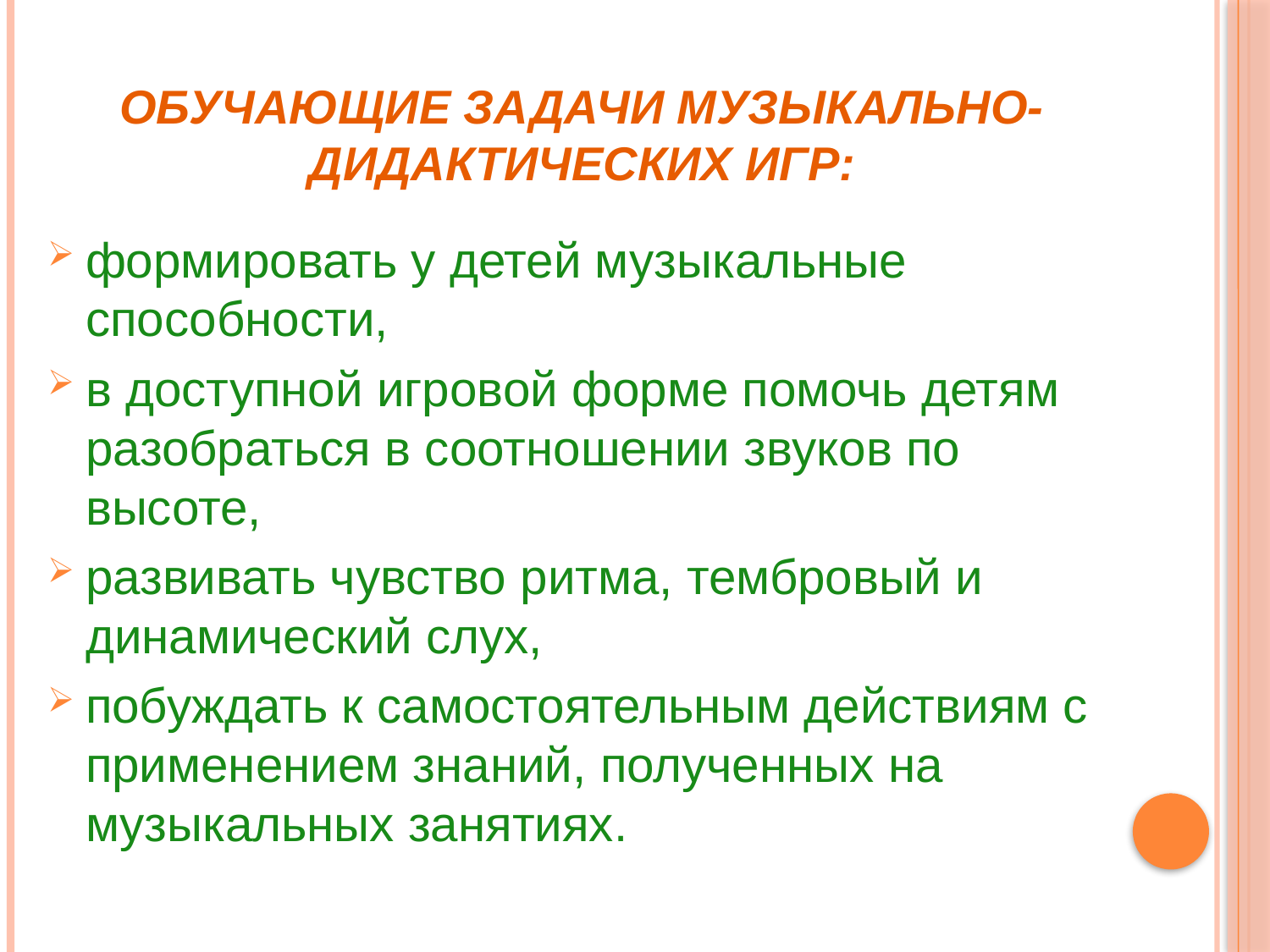

# Обучающие задачи музыкально-дидактических игр:
формировать у детей музыкальные способности,
в доступной игровой форме помочь детям разобраться в соотношении звуков по высоте,
развивать чувство ритма, тембровый и динамический слух,
побуждать к самостоятельным действиям с применением знаний, полученных на музыкальных занятиях.